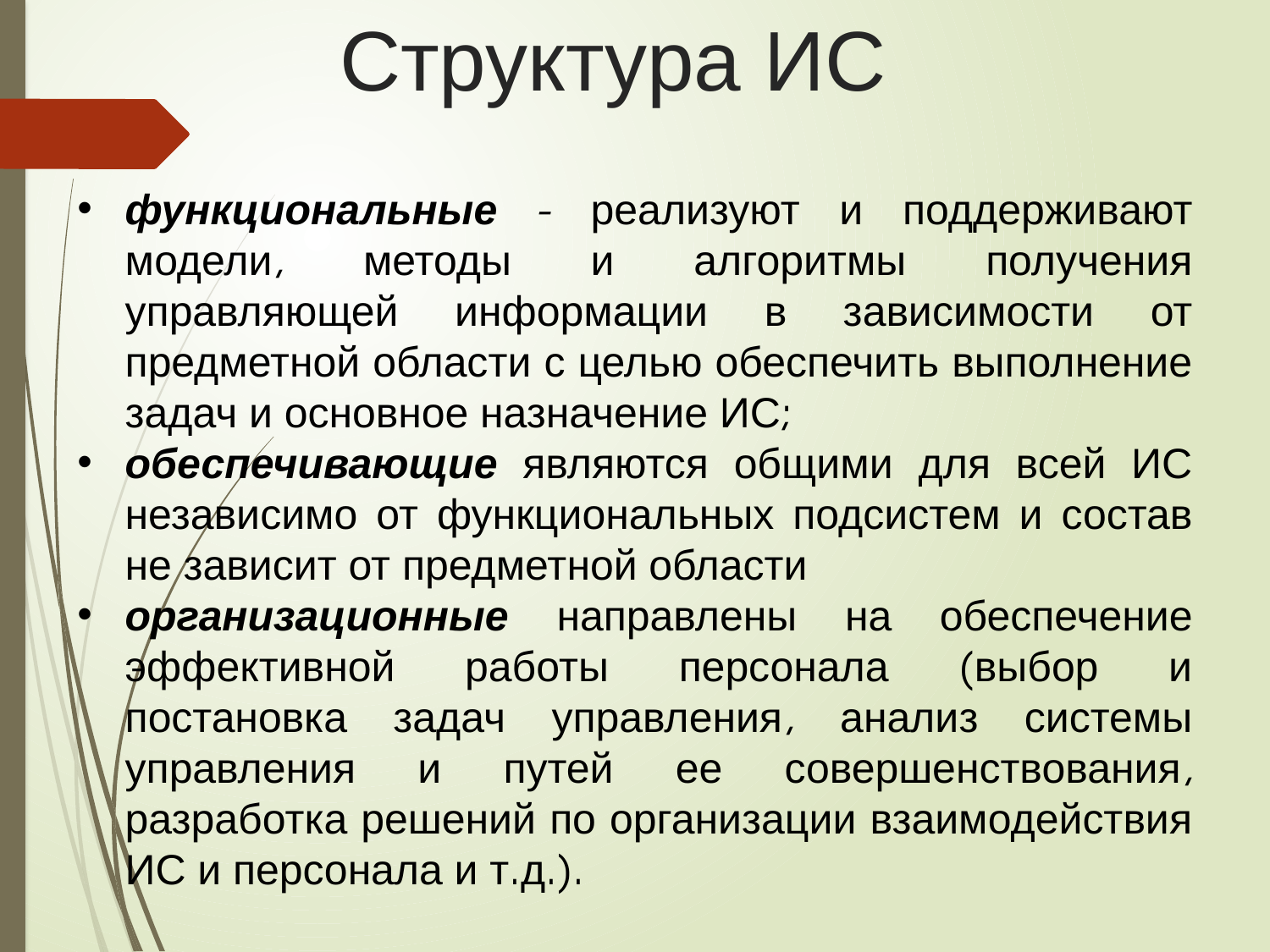

# Структура ИС
функциональные - реализуют и поддерживают модели, методы и алгоритмы получения управляющей информации в зависимости от предметной области с целью обеспечить выполнение задач и основное назначение ИС;
обеспечивающие являются общими для всей ИС независимо от функциональных подсистем и состав не зависит от предметной области
организационные направлены на обеспечение эффективной работы персонала (выбор и постановка задач управления, анализ системы управления и путей ее совершенствования, разработка решений по организации взаимодействия ИС и персонала и т.д.).